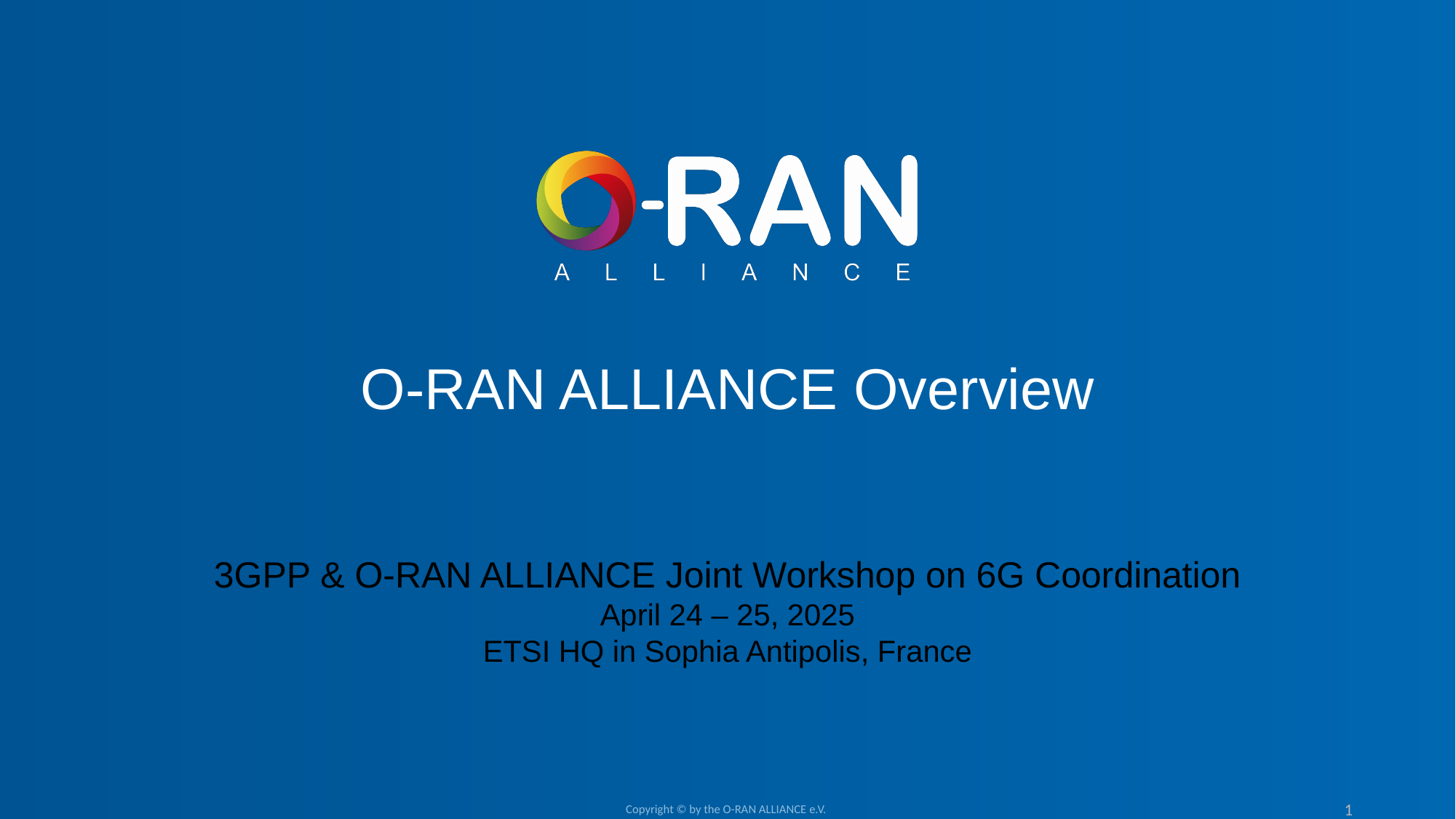

# O-RAN ALLIANCE Overview
3GPP & O-RAN ALLIANCE Joint Workshop on 6G Coordination
April 24 – 25, 2025
ETSI HQ in Sophia Antipolis, France
1
Copyright © by the O-RAN ALLIANCE e.V.